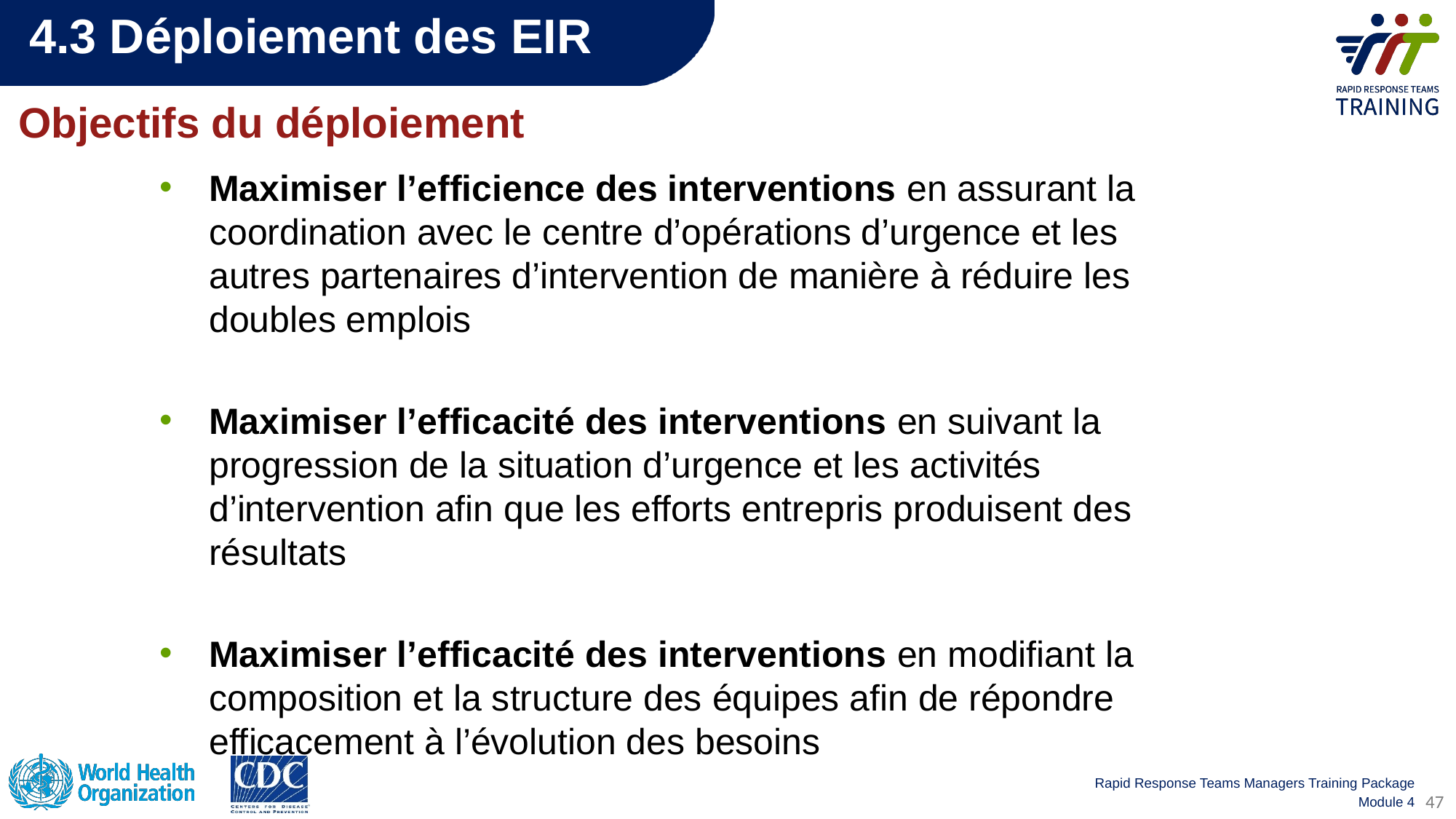

4.3 Déploiement des EIR
# Objectifs du déploiement
Maximiser l’efficience des interventions en assurant la coordination avec le centre d’opérations d’urgence et les autres partenaires d’intervention de manière à réduire les doubles emplois

Maximiser l’efficacité des interventions en suivant la progression de la situation d’urgence et les activités d’intervention afin que les efforts entrepris produisent des résultats

Maximiser l’efficacité des interventions en modifiant la composition et la structure des équipes afin de répondre efficacement à l’évolution des besoins
47